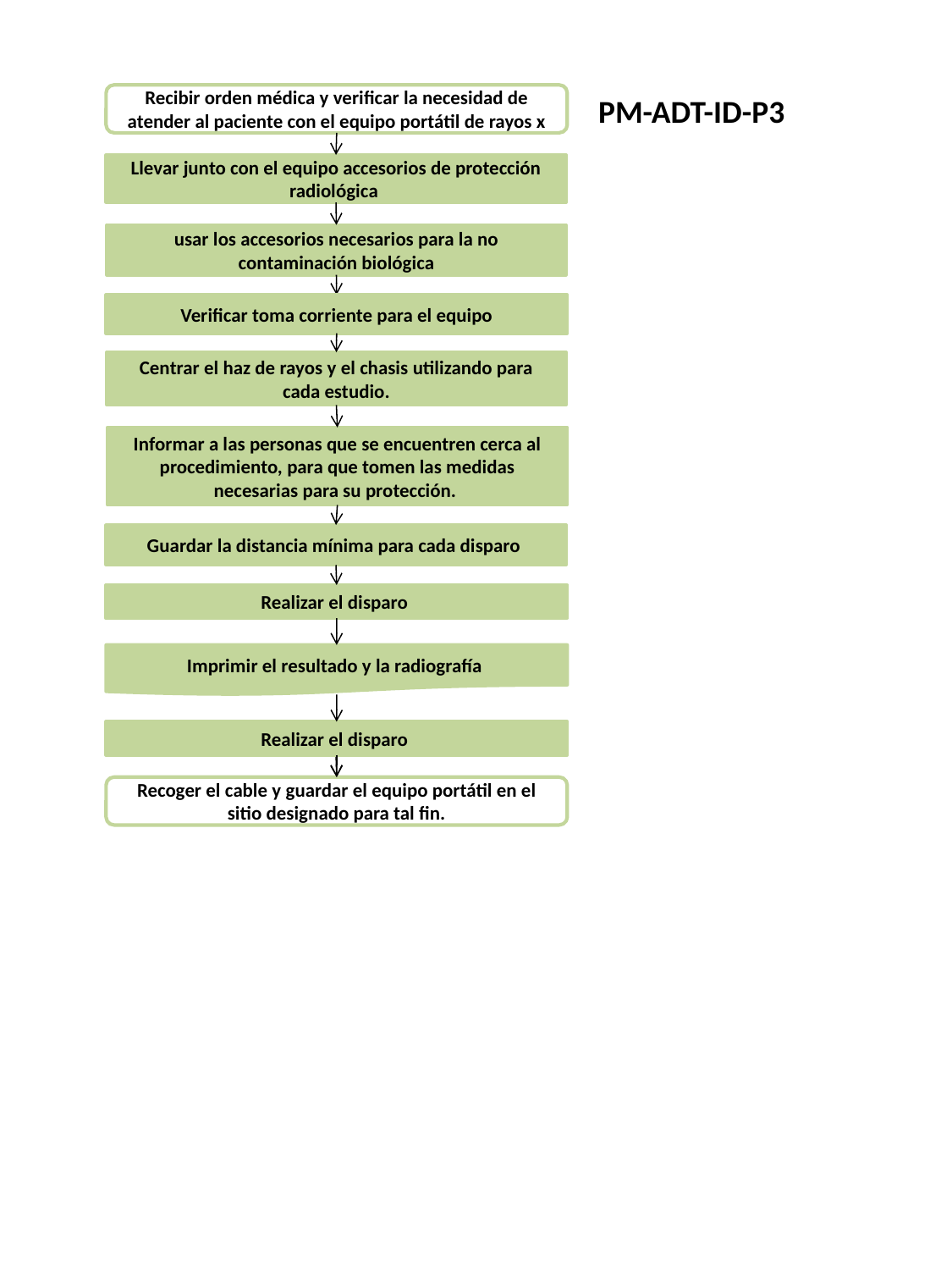

Recibir orden médica y verificar la necesidad de atender al paciente con el equipo portátil de rayos x
PM-ADT-ID-P3
Llevar junto con el equipo accesorios de protección radiológica
usar los accesorios necesarios para la no contaminación biológica
Verificar toma corriente para el equipo
Centrar el haz de rayos y el chasis utilizando para cada estudio.
Informar a las personas que se encuentren cerca al procedimiento, para que tomen las medidas necesarias para su protección.
Guardar la distancia mínima para cada disparo
Realizar el disparo
Imprimir el resultado y la radiografía
Realizar el disparo
Recoger el cable y guardar el equipo portátil en el sitio designado para tal fin.